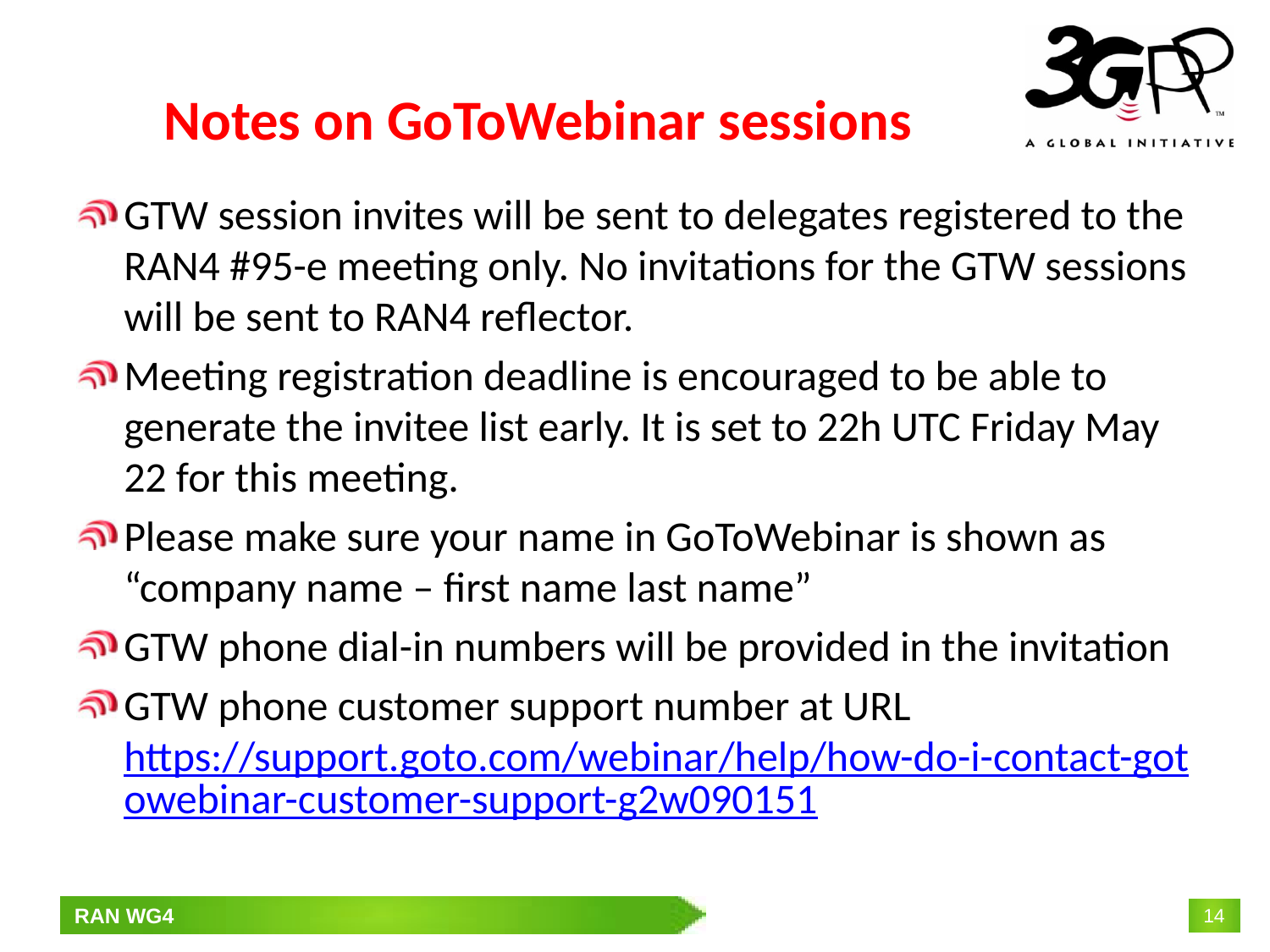

# Notes on GoToWebinar sessions
GTW session invites will be sent to delegates registered to the RAN4 #95-e meeting only. No invitations for the GTW sessions will be sent to RAN4 reflector.
Meeting registration deadline is encouraged to be able to generate the invitee list early. It is set to 22h UTC Friday May 22 for this meeting.
Please make sure your name in GoToWebinar is shown as “company name – first name last name”
GTW phone dial-in numbers will be provided in the invitation
GTW phone customer support number at URL https://support.goto.com/webinar/help/how-do-i-contact-gotowebinar-customer-support-g2w090151